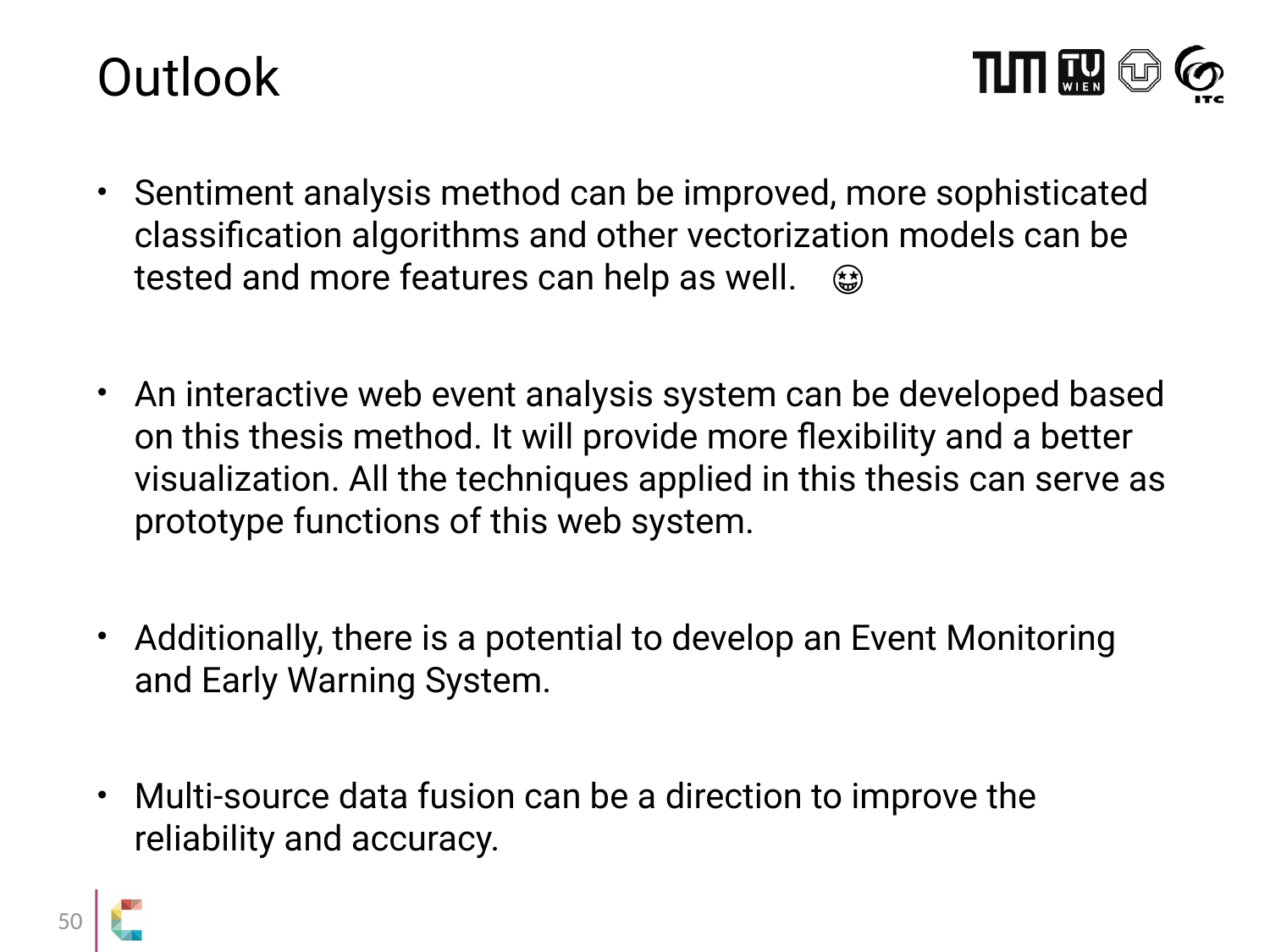

# Outlook

Sentiment analysis method can be improved, more sophisticated  classification algorithms and other vectorization models can be tested and more features can help as well.    🤩

An interactive web event analysis system can be developed based on this thesis method. It will provide more flexibility and a better visualization. All the techniques applied in this thesis can serve as prototype functions of this web system.

Additionally, there is a potential to develop an Event Monitoring and Early Warning System.

Multi-source data fusion can be a direction to improve the reliability and accuracy.

50